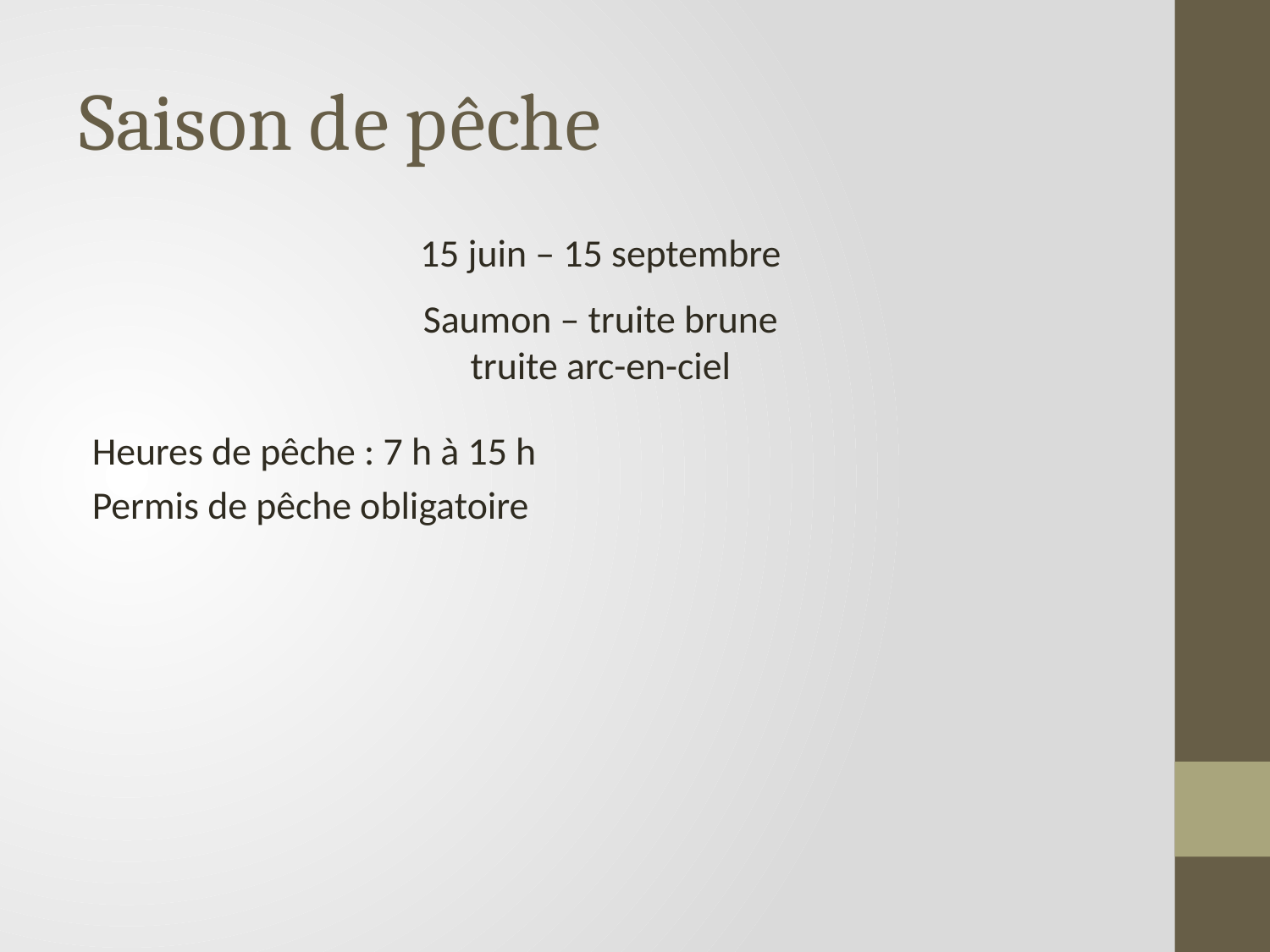

# Saison de pêche
15 juin – 15 septembre
Saumon – truite brune
truite arc-en-ciel
Heures de pêche : 7 h à 15 h
Permis de pêche obligatoire